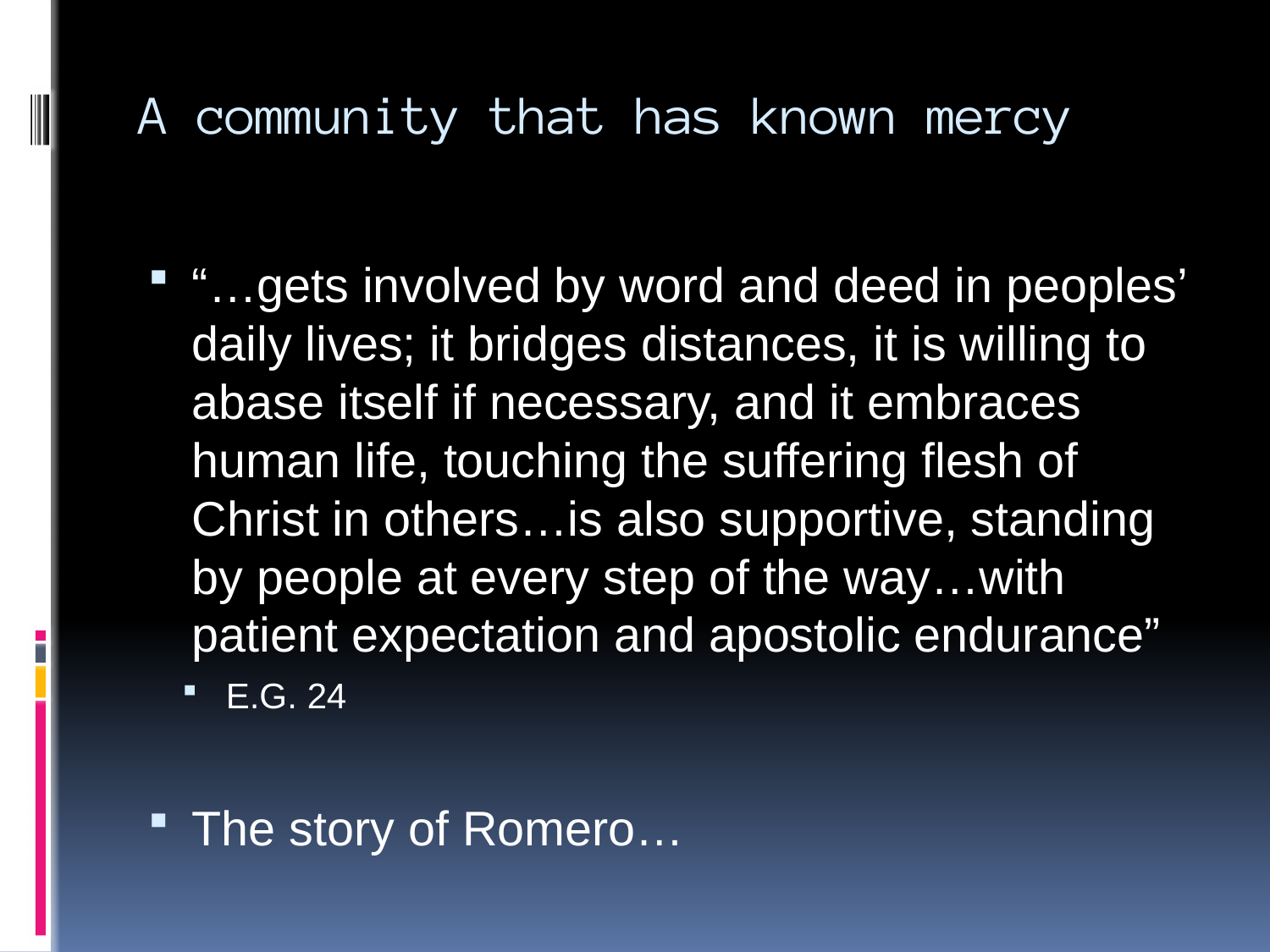

# A community that has known mercy
“…gets involved by word and deed in peoples’ daily lives; it bridges distances, it is willing to abase itself if necessary, and it embraces human life, touching the suffering flesh of Christ in others…is also supportive, standing by people at every step of the way…with patient expectation and apostolic endurance”
E.G. 24

The story of Romero…